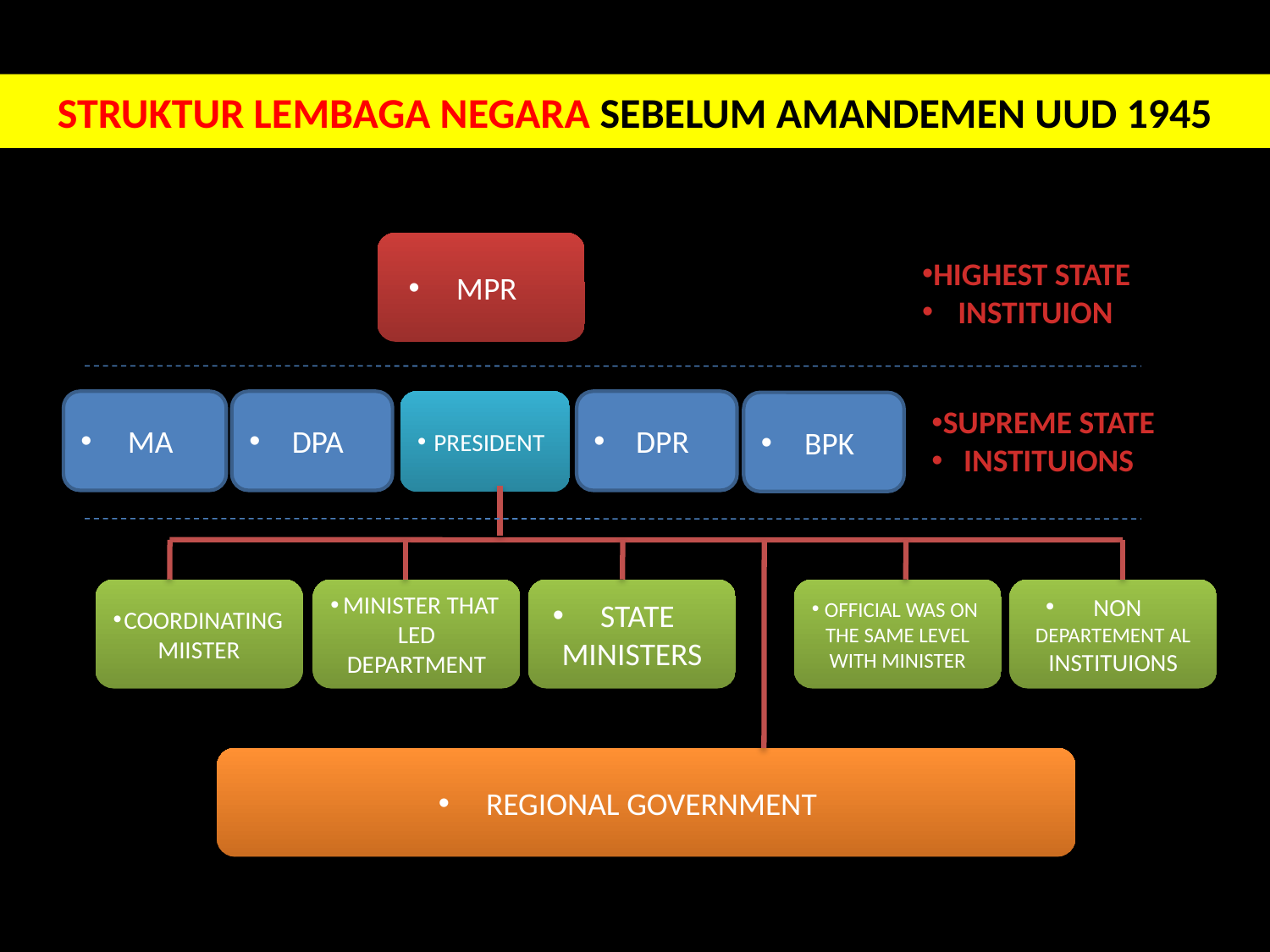

# STRUKTUR LEMBAGA NEGARA SEBELUM AMANDEMEN UUD 1945
MPR
HIGHEST STATE
INSTITUION
PRESIDENT
MA
DPA
DPR
BPK
SUPREME STATE
INSTITUIONS
COORDINATING MIISTER
MINISTER THAT LED DEPARTMENT
STATE MINISTERS
OFFICIAL WAS ON THE SAME LEVEL WITH MINISTER
NON DEPARTEMENT AL INSTITUIONS
REGIONAL GOVERNMENT